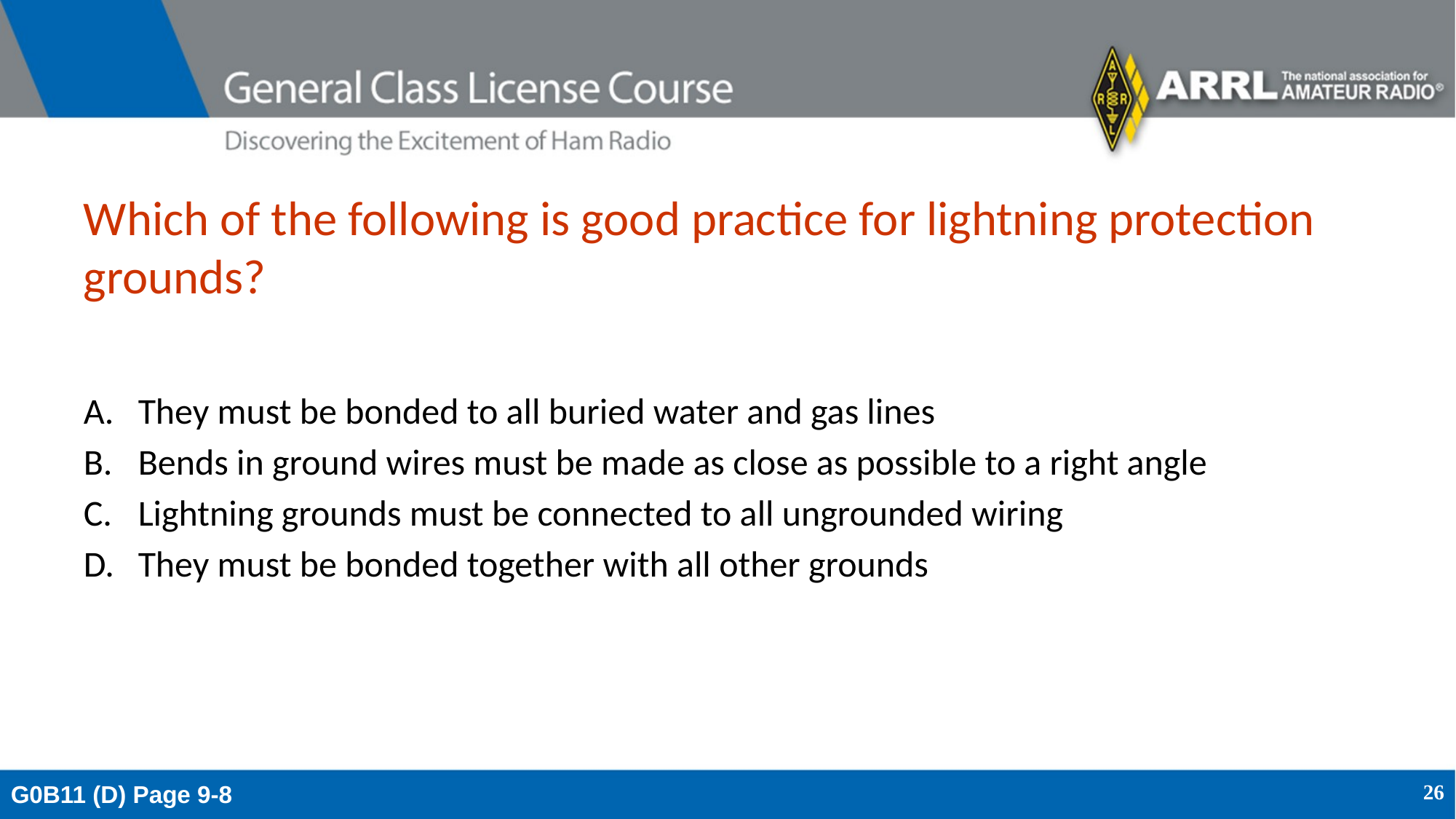

# Which of the following is good practice for lightning protection grounds?
They must be bonded to all buried water and gas lines
Bends in ground wires must be made as close as possible to a right angle
Lightning grounds must be connected to all ungrounded wiring
They must be bonded together with all other grounds
G0B11 (D) Page 9-8
26